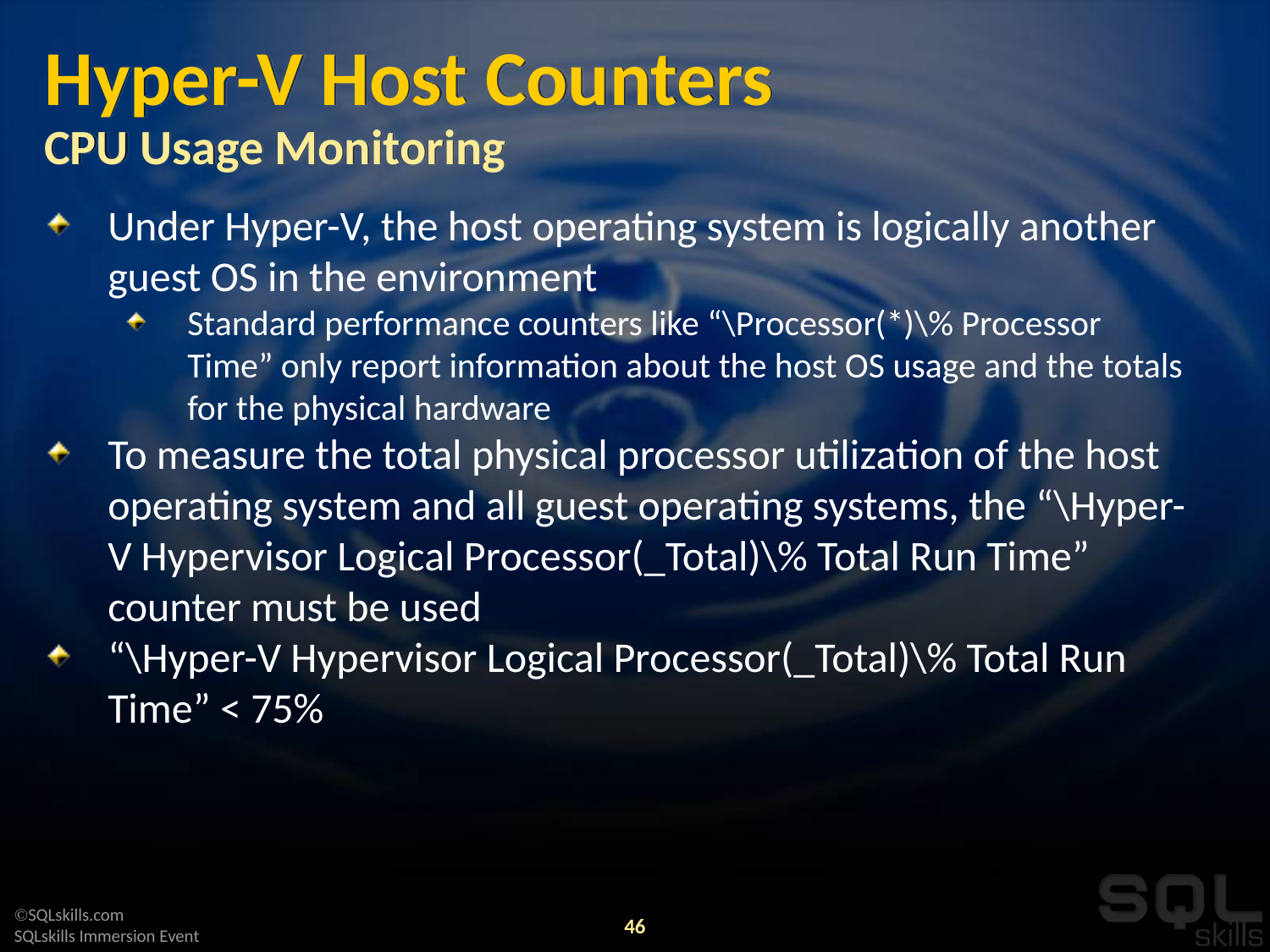

# Hyper-V Host Counters CPU Usage Monitoring
Under Hyper-V, the host operating system is logically another guest OS in the environment
Standard performance counters like “\Processor(*)\% Processor Time” only report information about the host OS usage and the totals for the physical hardware
To measure the total physical processor utilization of the host operating system and all guest operating systems, the “\Hyper-V Hypervisor Logical Processor(_Total)\% Total Run Time” counter must be used
“\Hyper-V Hypervisor Logical Processor(_Total)\% Total Run Time” < 75%
46